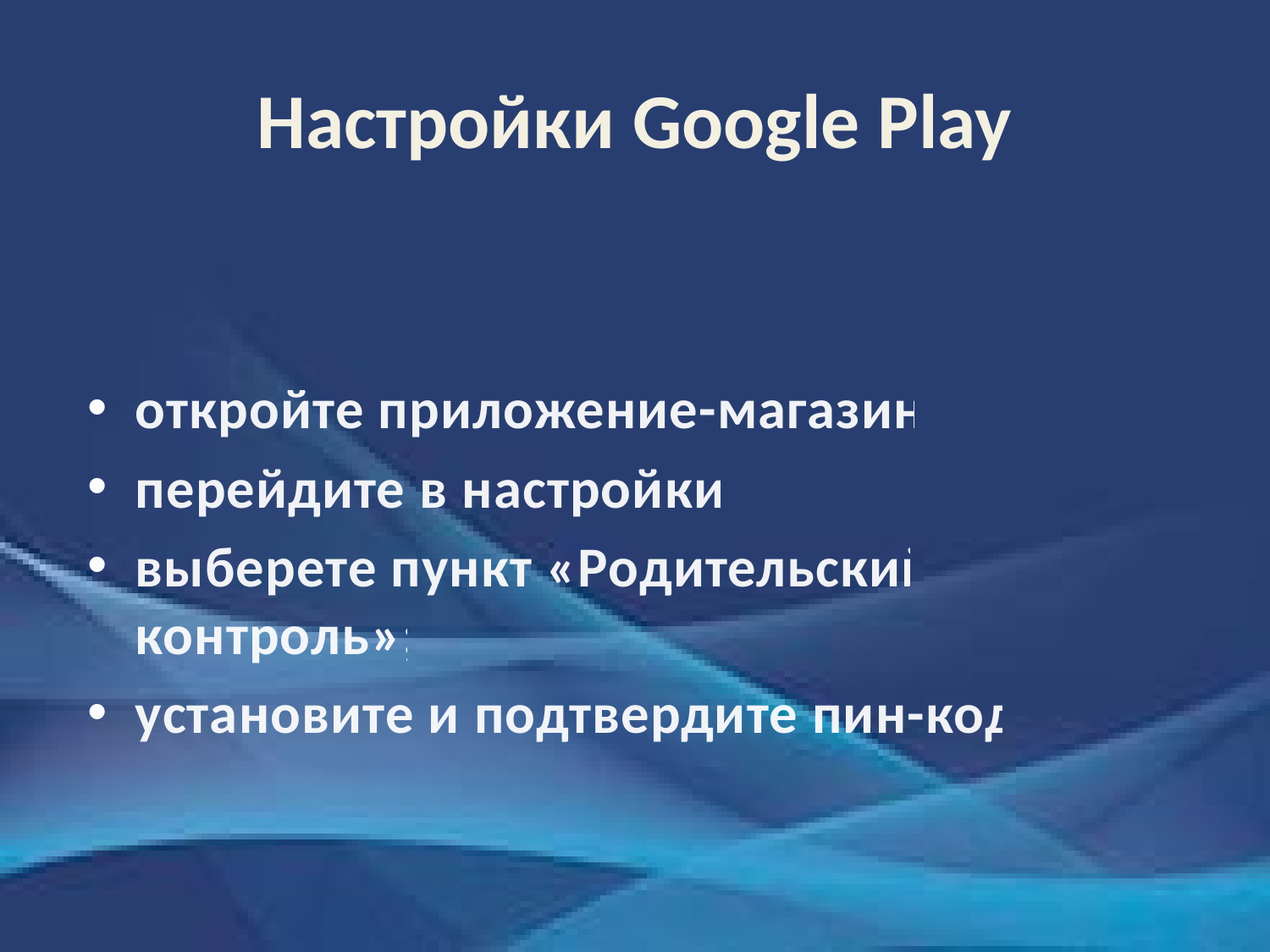

# Настройки Google Play
откройте приложение-магазин;
перейдите в настройки;
выберете пункт «Родительский контроль»;
установите и подтвердите пин-код.